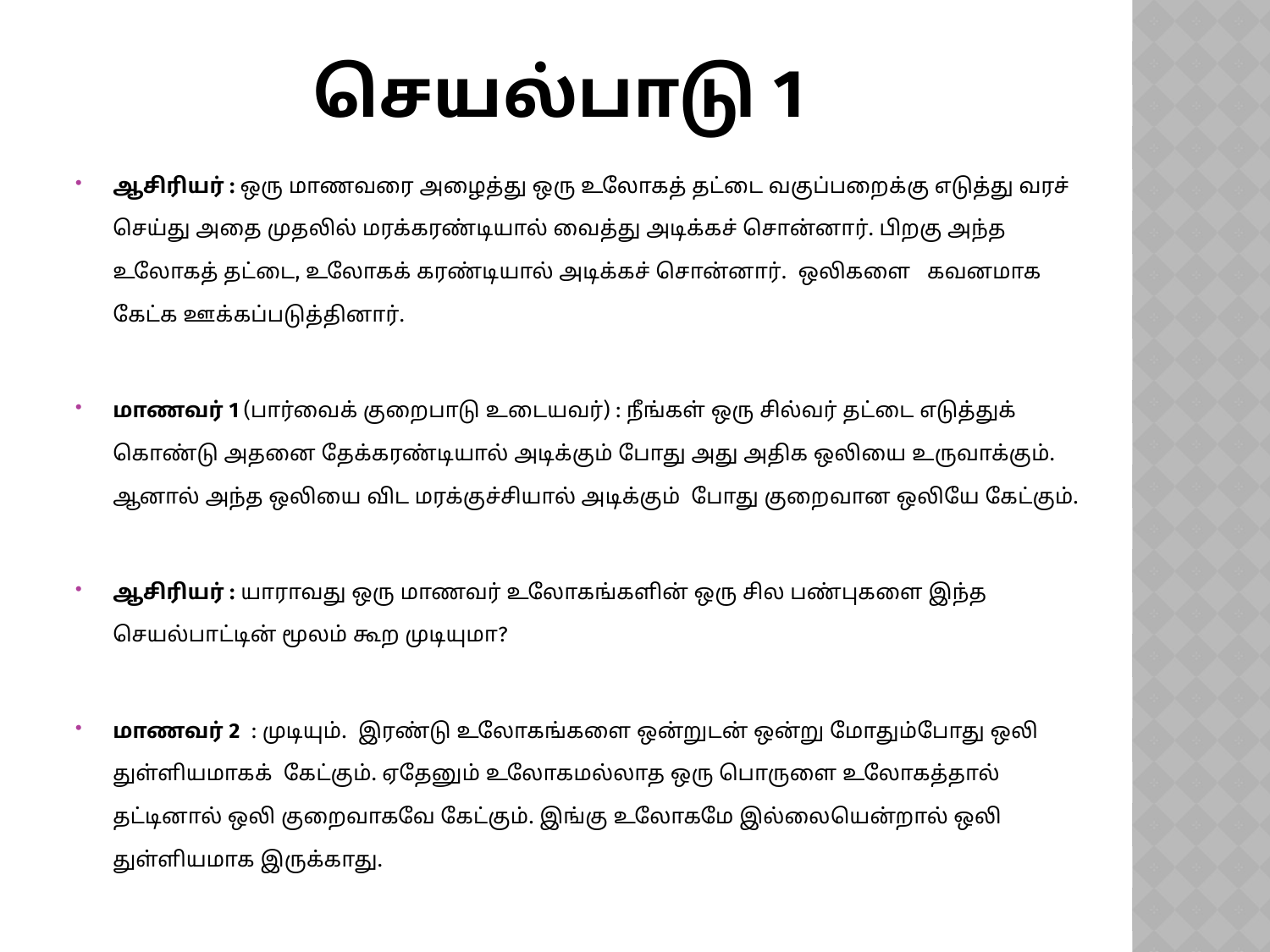

# செயல்பாடு 1
ஆசிரியர் : ஒரு மாணவரை அழைத்து ஒரு உலோகத் தட்டை வகுப்பறைக்கு எடுத்து வரச் செய்து அதை முதலில் மரக்கரண்டியால் வைத்து அடிக்கச் சொன்னார். பிறகு அந்த உலோகத் தட்டை, உலோகக் கரண்டியால் அடிக்கச் சொன்னார்.  ஒலிகளை   கவனமாக கேட்க ஊக்கப்படுத்தினார்.

மாணவர் 1 (பார்வைக் குறைபாடு உடையவர்) : நீங்கள் ஒரு சில்வர் தட்டை எடுத்துக் கொண்டு அதனை தேக்கரண்டியால் அடிக்கும் போது அது அதிக ஒலியை உருவாக்கும். ஆனால் அந்த ஒலியை விட மரக்குச்சியால் அடிக்கும்  போது குறைவான ஒலியே கேட்கும்.

ஆசிரியர் : யாராவது ஒரு மாணவர் உலோகங்களின் ஒரு சில பண்புகளை இந்த செயல்பாட்டின் மூலம் கூற முடியுமா?

மாணவர் 2  : முடியும்.  இரண்டு உலோகங்களை ஒன்றுடன் ஒன்று மோதும்போது ஒலி துள்ளியமாகக்  கேட்கும். ஏதேனும் உலோகமல்லாத ஒரு பொருளை உலோகத்தால்  தட்டினால் ஒலி குறைவாகவே கேட்கும். இங்கு உலோகமே இல்லையென்றால் ஒலி துள்ளியமாக இருக்காது.